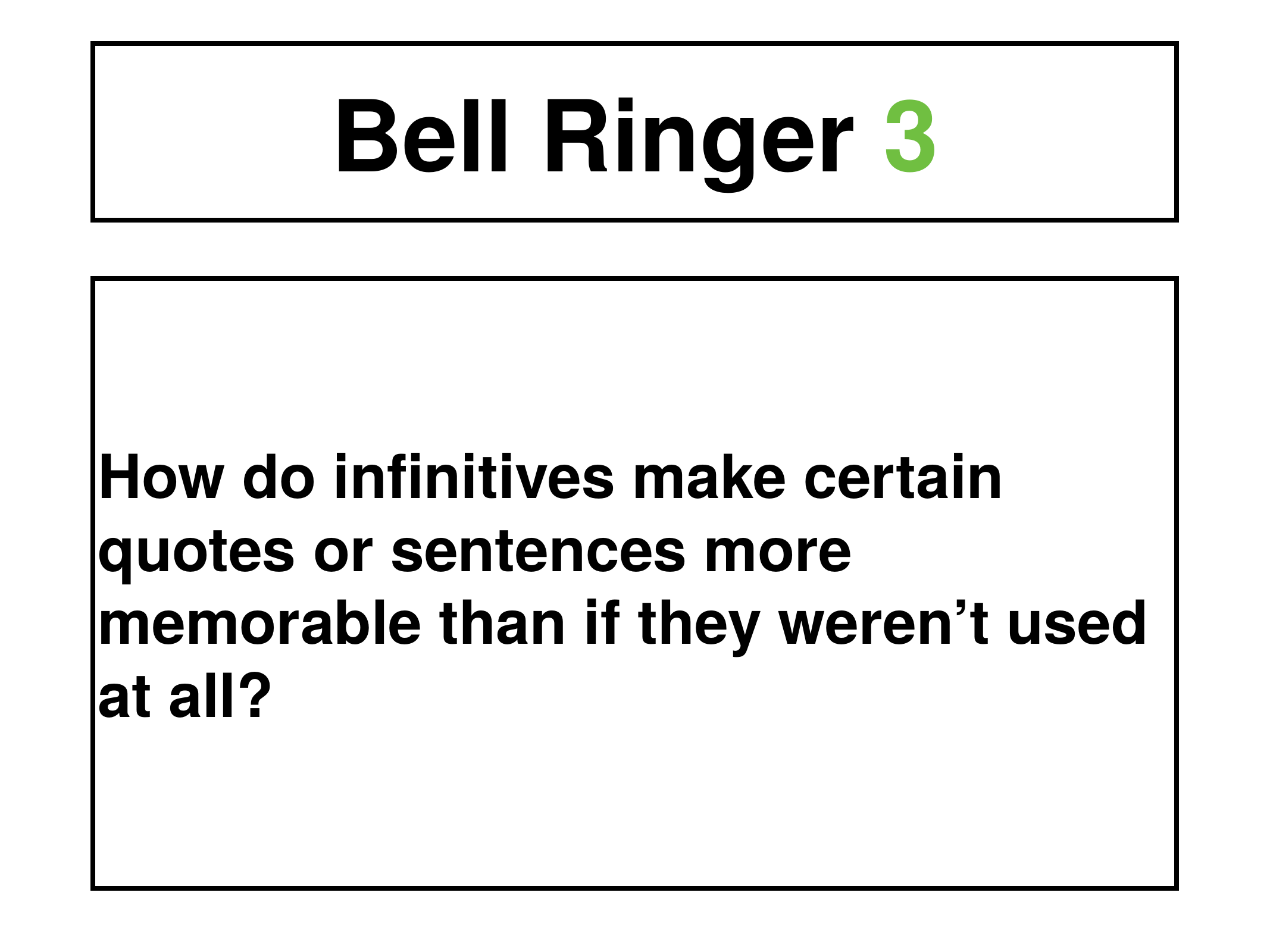

# Bell Ringer 3
How do infinitives make certain quotes or sentences more memorable than if they weren’t used at all?